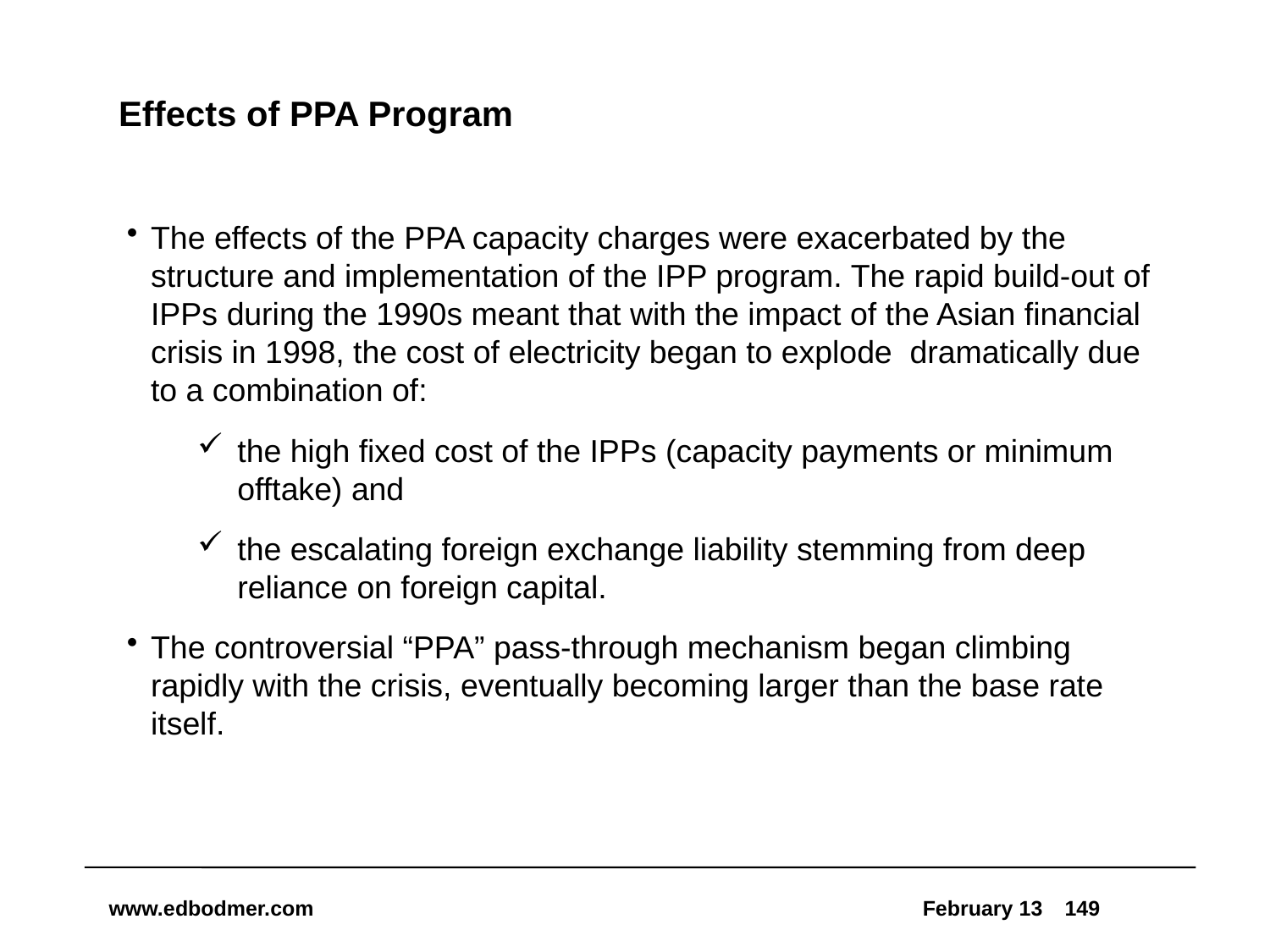

# Effects of PPA Program
The effects of the PPA capacity charges were exacerbated by the structure and implementation of the IPP program. The rapid build-out of IPPs during the 1990s meant that with the impact of the Asian financial crisis in 1998, the cost of electricity began to explode  dramatically due to a combination of:
the high fixed cost of the IPPs (capacity payments or minimum offtake) and
the escalating foreign exchange liability stemming from deep reliance on foreign capital.
The controversial “PPA” pass-through mechanism began climbing rapidly with the crisis, eventually becoming larger than the base rate itself.